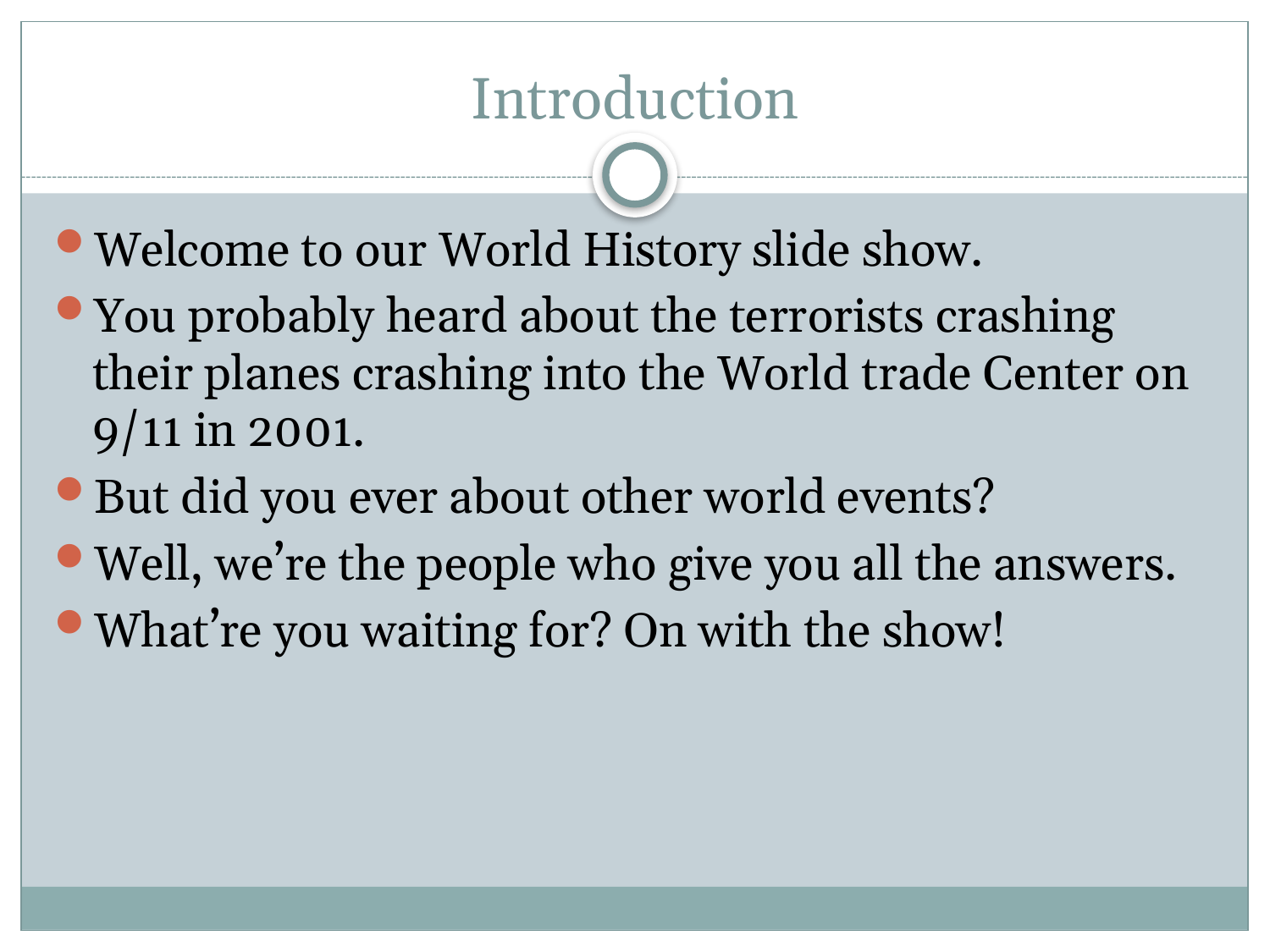

# Introduction
Welcome to our World History slide show.
You probably heard about the terrorists crashing their planes crashing into the World trade Center on 9/11 in 2001.
But did you ever about other world events?
Well, we’re the people who give you all the answers.
What’re you waiting for? On with the show!